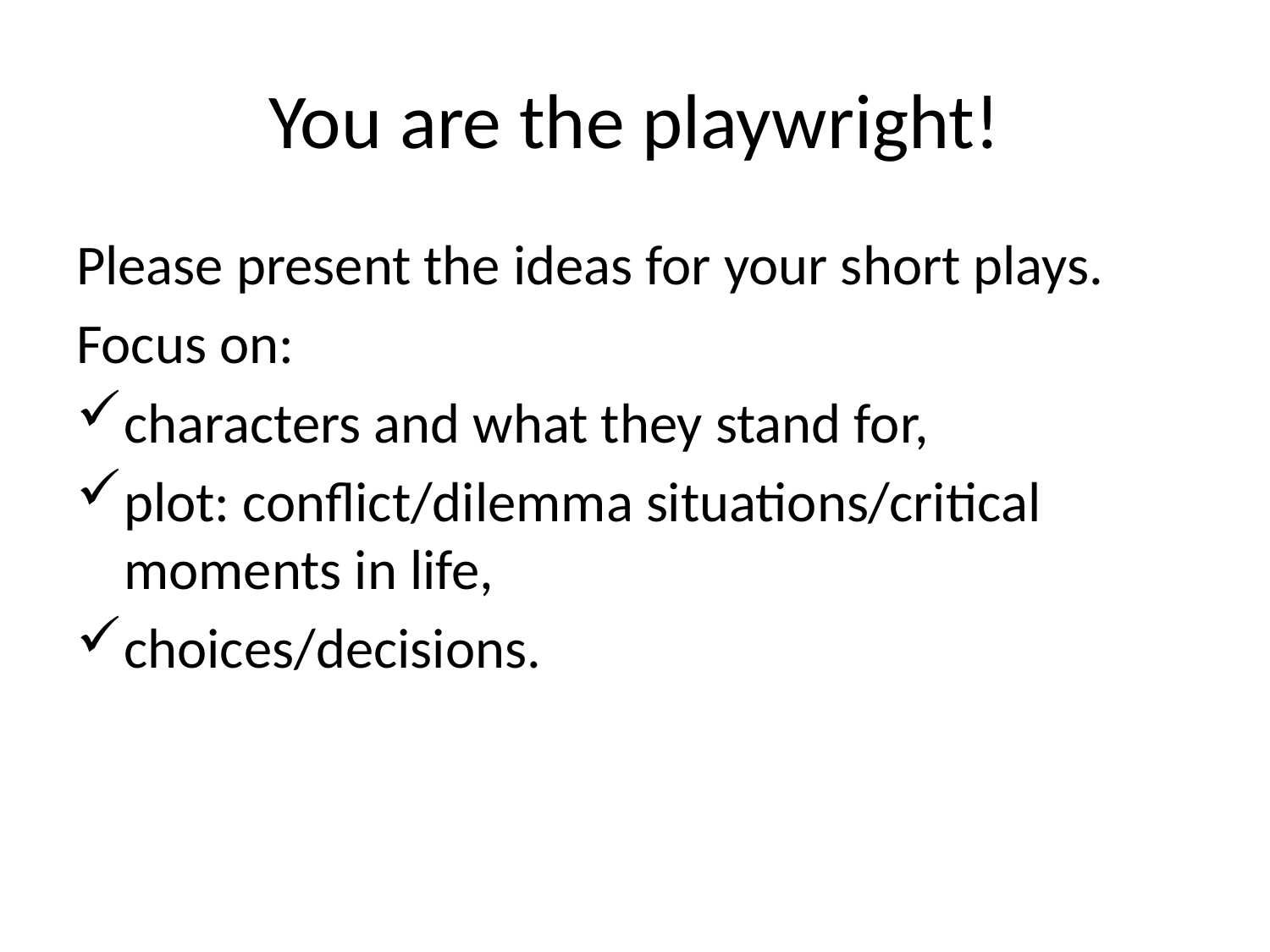

# You are the playwright!
Please present the ideas for your short plays.
Focus on:
characters and what they stand for,
plot: conflict/dilemma situations/critical moments in life,
choices/decisions.